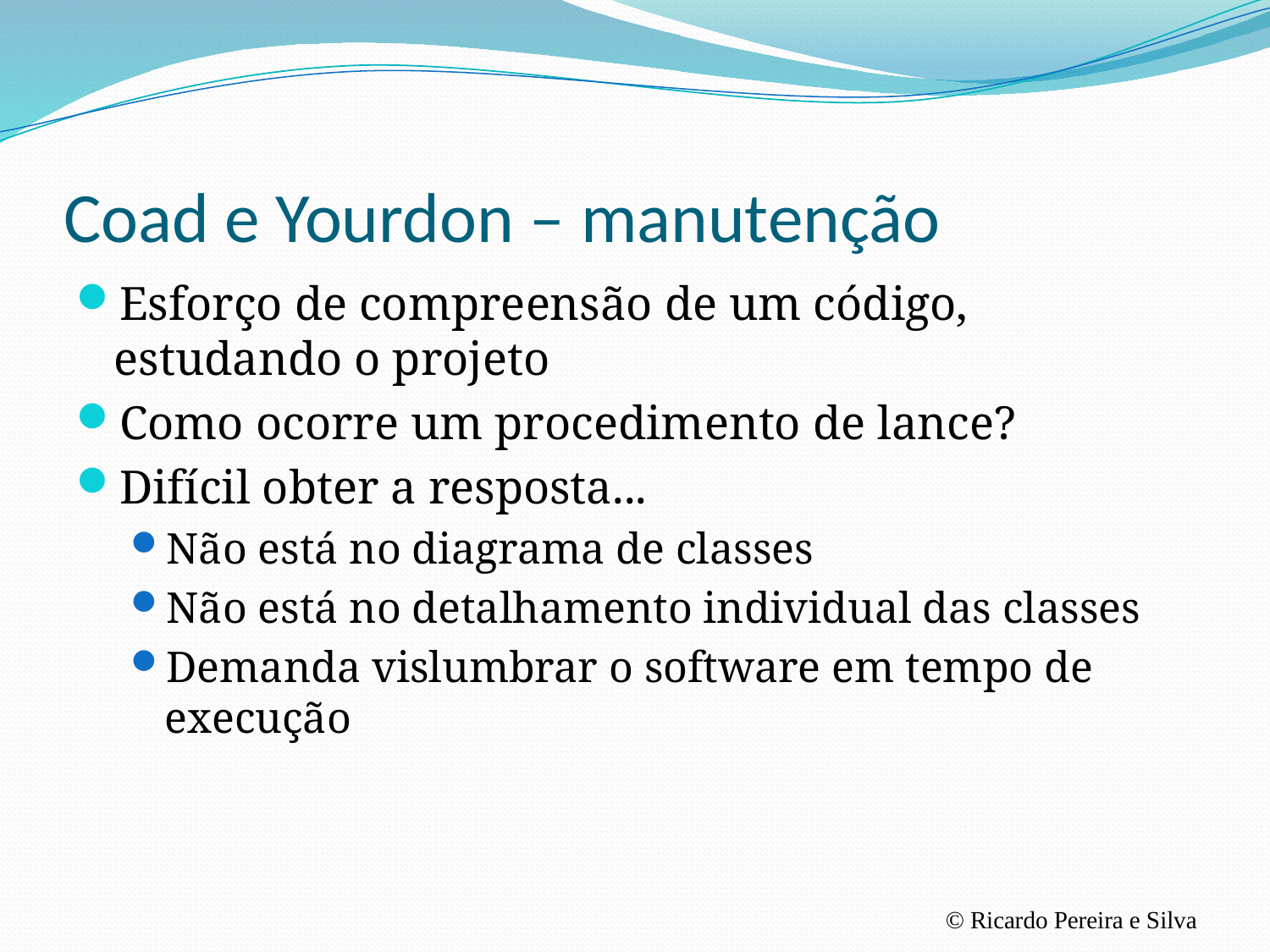

# Coad e Yourdon – manutenção
Esforço de compreensão de um código, estudando o projeto
Como ocorre um procedimento de lance?
Difícil obter a resposta...
Não está no diagrama de classes
Não está no detalhamento individual das classes
Demanda vislumbrar o software em tempo de execução
© Ricardo Pereira e Silva